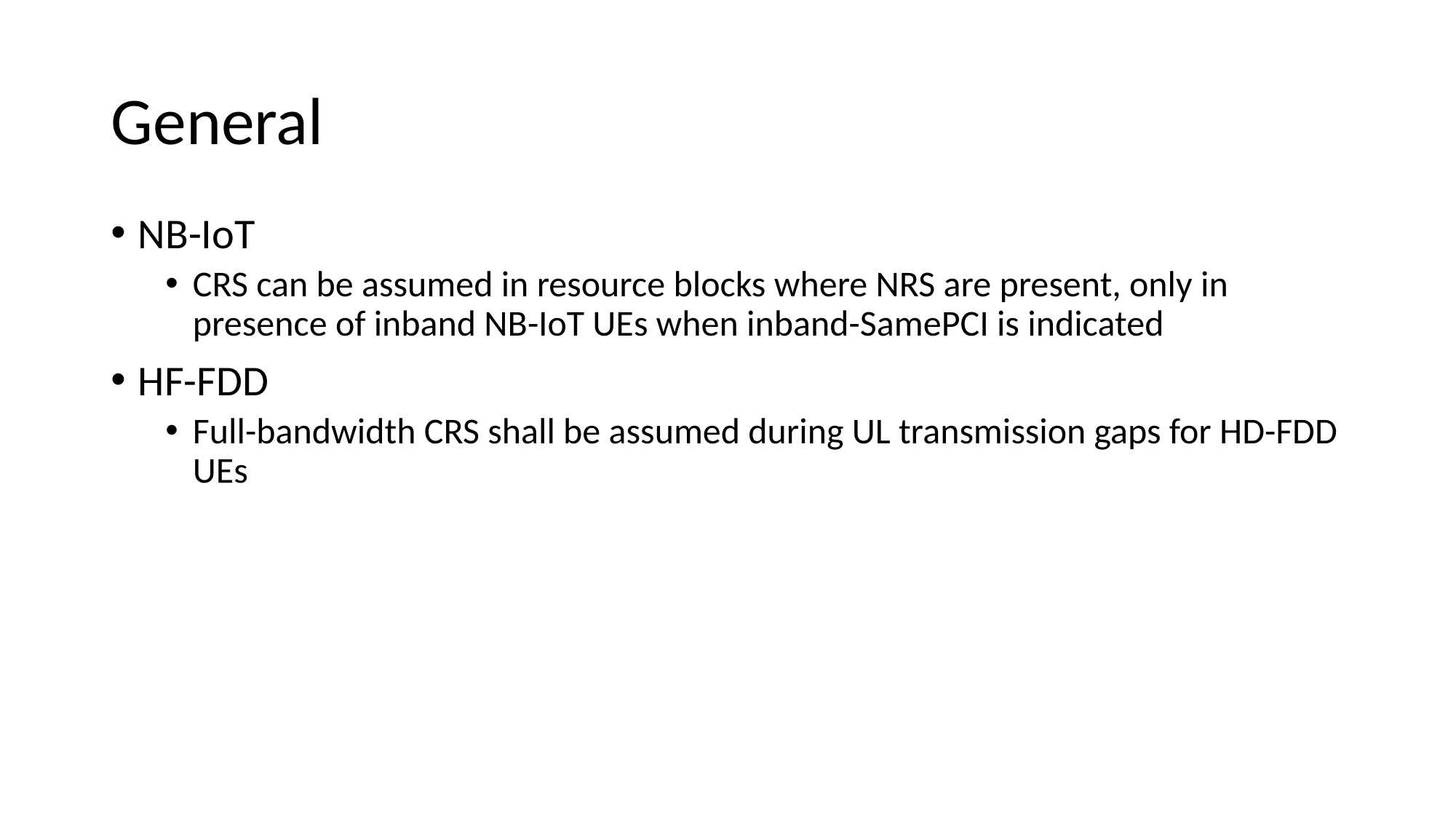

# General
NB-IoT
CRS can be assumed in resource blocks where NRS are present, only in presence of inband NB-IoT UEs when inband-SamePCI is indicated
HF-FDD
Full-bandwidth CRS shall be assumed during UL transmission gaps for HD-FDD UEs